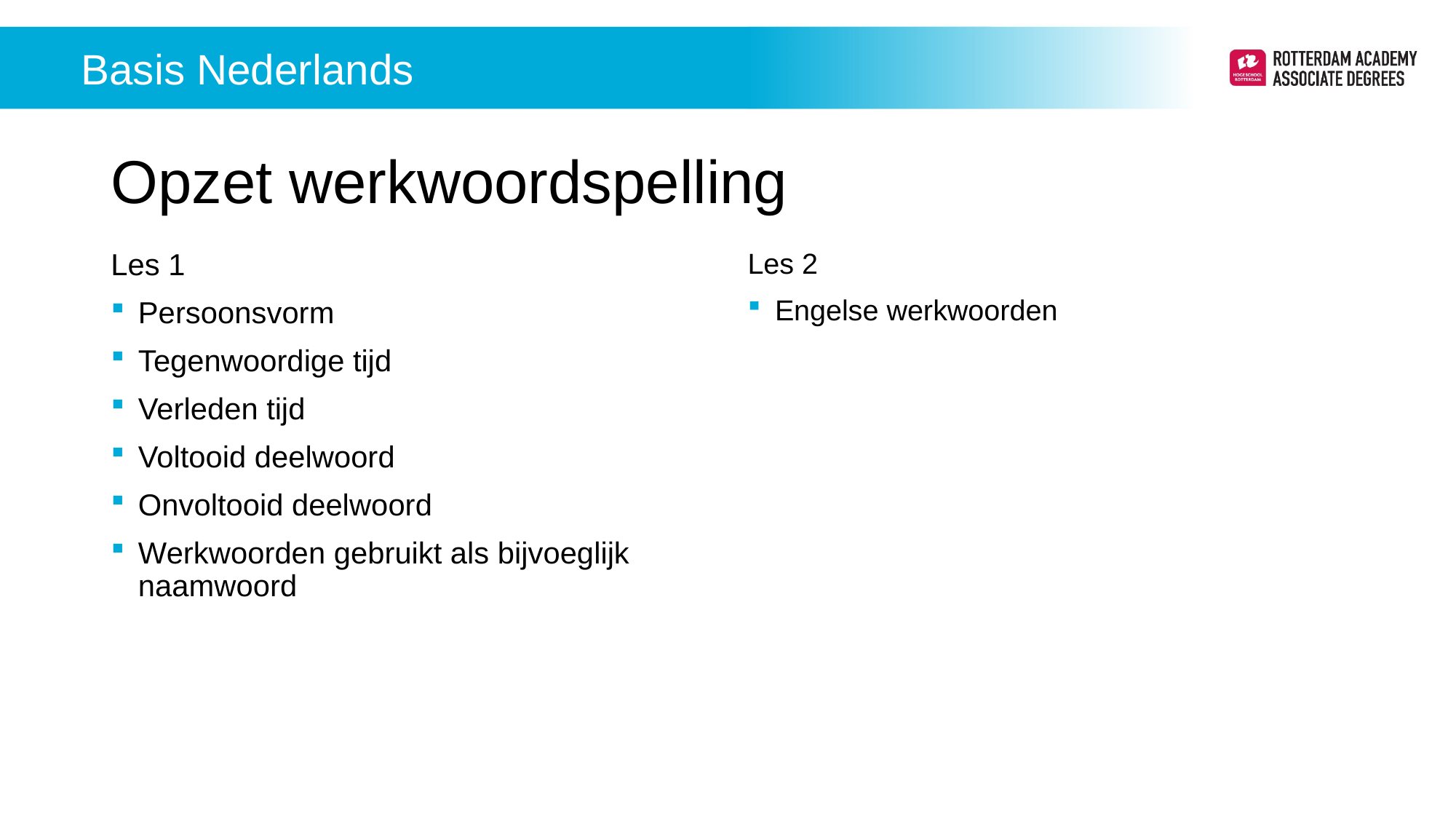

Basis Nederlands
# Opzet werkwoordspelling
Les 1
Persoonsvorm
Tegenwoordige tijd
Verleden tijd
Voltooid deelwoord
Onvoltooid deelwoord
Werkwoorden gebruikt als bijvoeglijk naamwoord

Les 2
Engelse werkwoorden